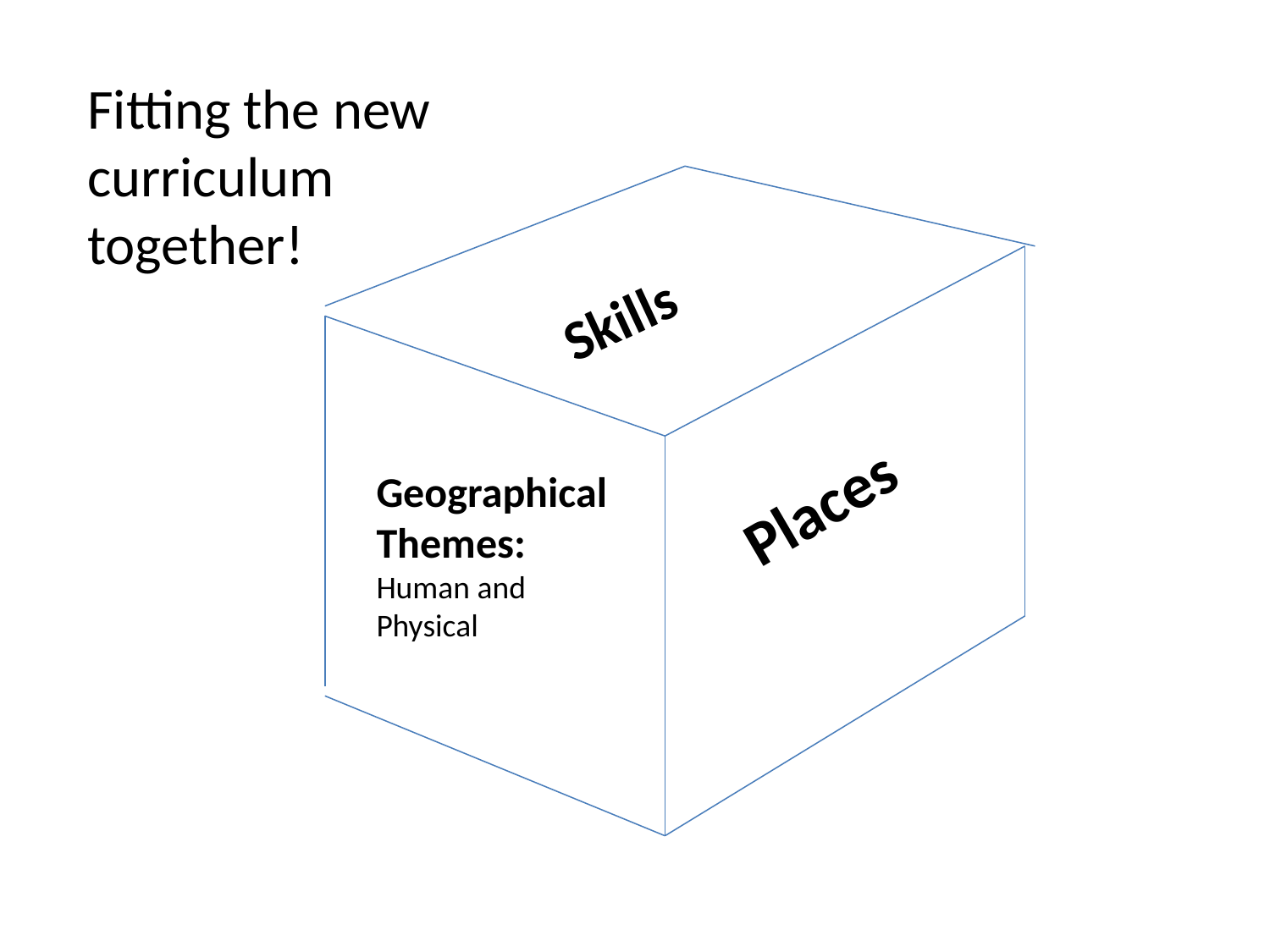

Fitting the new curriculum together!
Skills
Places
Geographical Themes:
Human and Physical